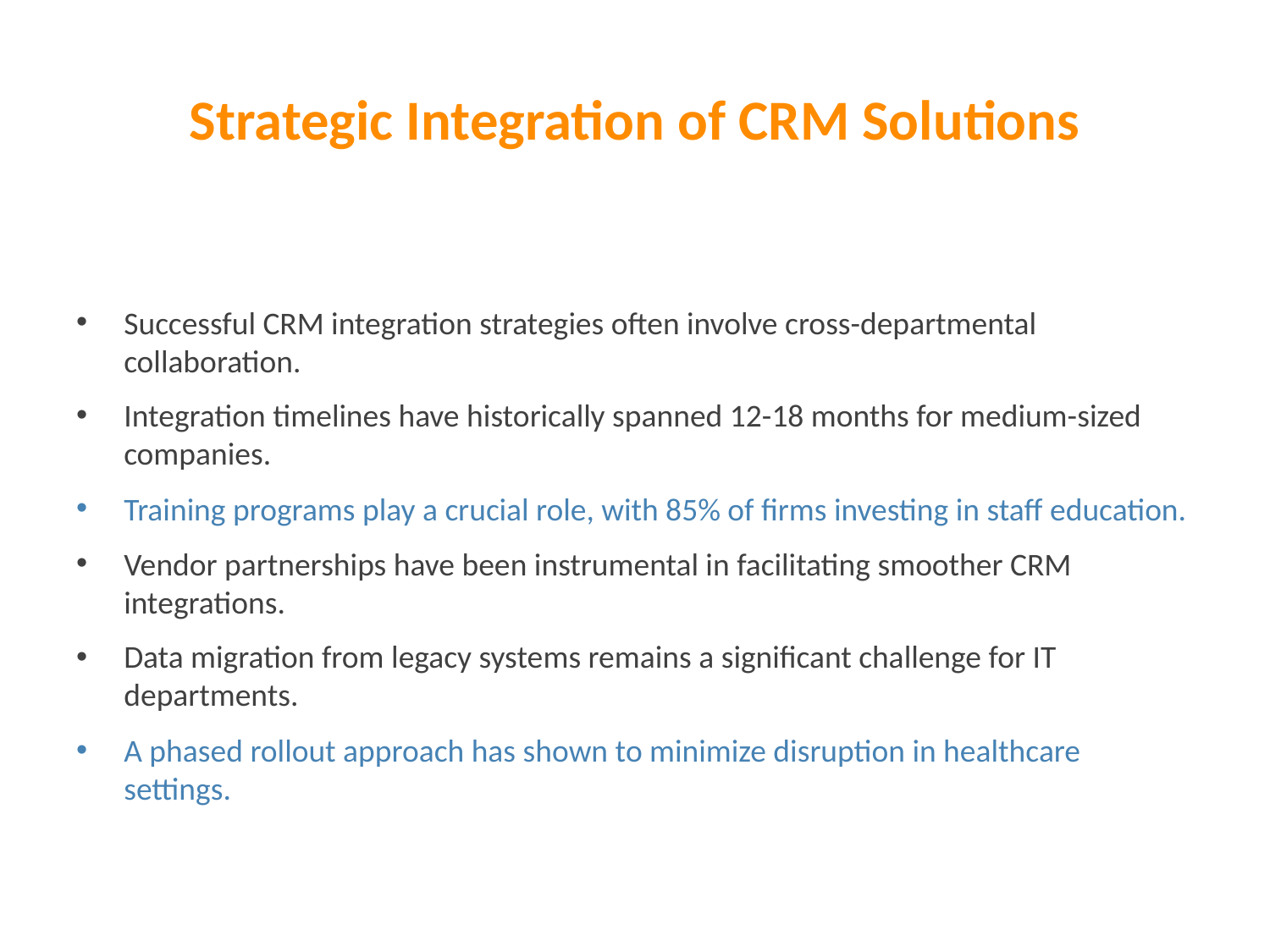

# Strategic Integration of CRM Solutions

Successful CRM integration strategies often involve cross-departmental collaboration.
Integration timelines have historically spanned 12-18 months for medium-sized companies.
Training programs play a crucial role, with 85% of firms investing in staff education.
Vendor partnerships have been instrumental in facilitating smoother CRM integrations.
Data migration from legacy systems remains a significant challenge for IT departments.
A phased rollout approach has shown to minimize disruption in healthcare settings.